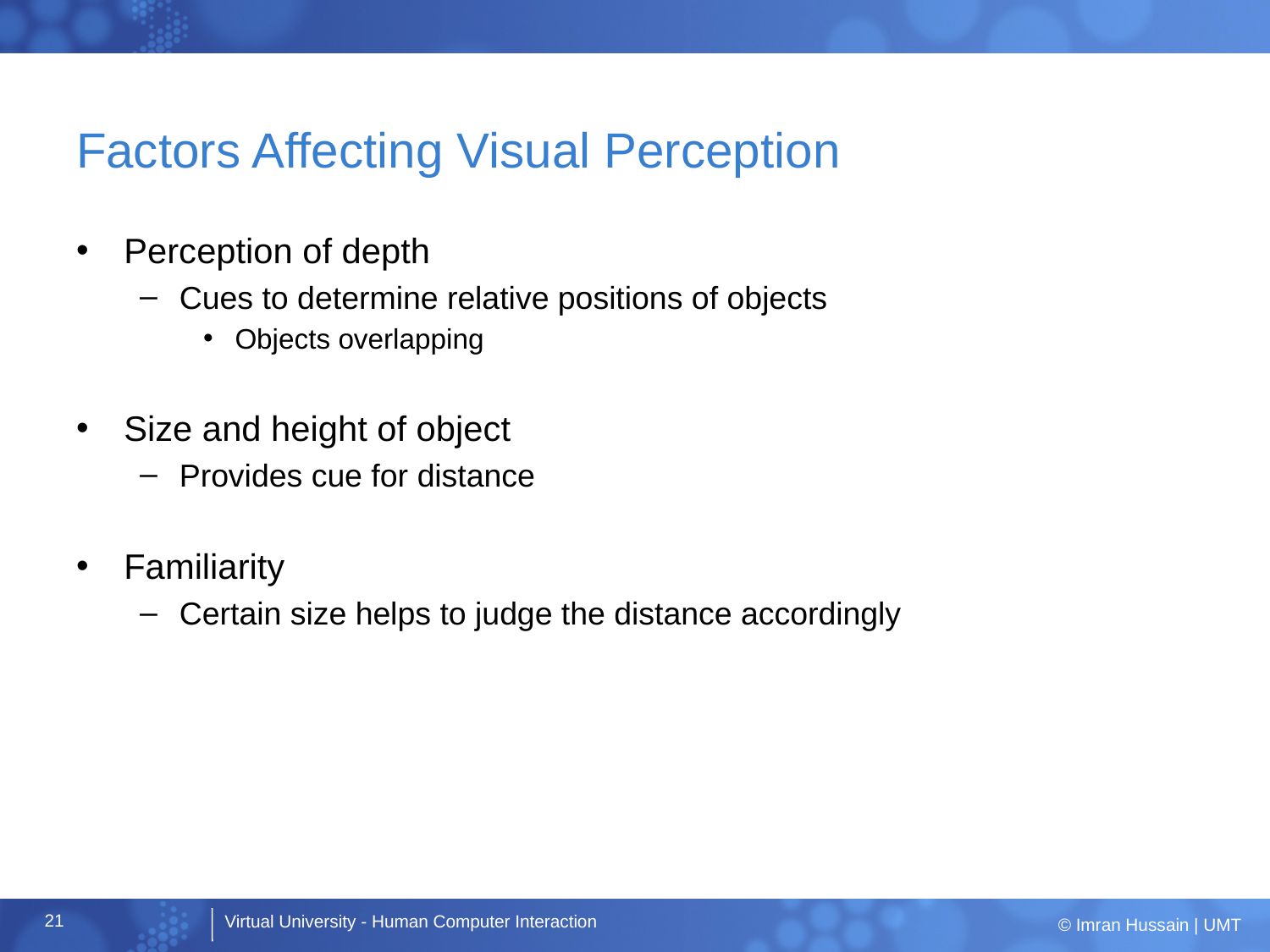

# Factors Affecting Visual Perception
Perception of depth
Cues to determine relative positions of objects
Objects overlapping

Size and height of object
Provides cue for distance

Familiarity
Certain size helps to judge the distance accordingly